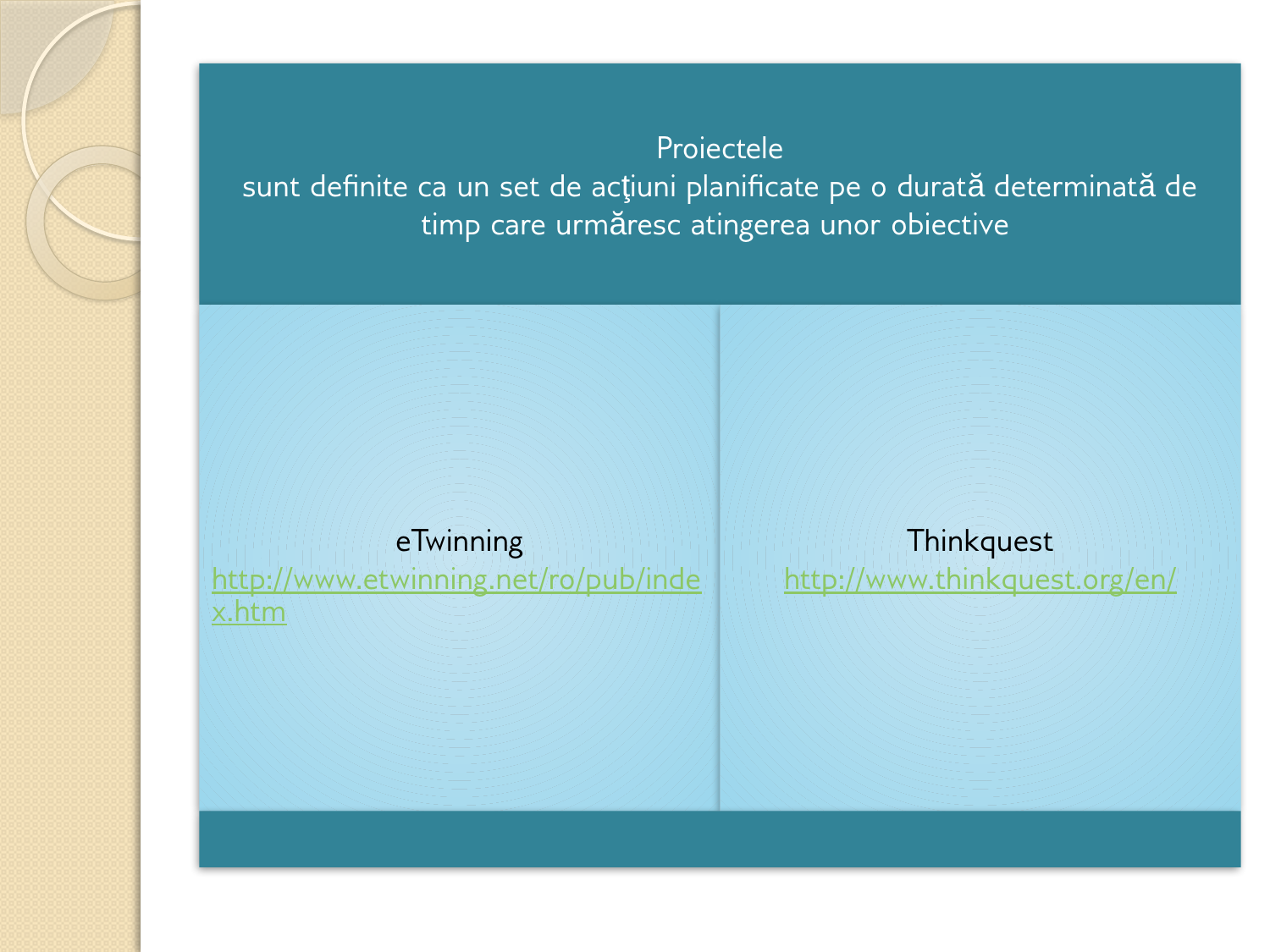

Proiectele
sunt definite ca un set de acţiuni planificate pe o durată determinată de timp care urmăresc atingerea unor obiective
eTwinning
http://www.etwinning.net/ro/pub/index.htm
Thinkquest
http://www.thinkquest.org/en/